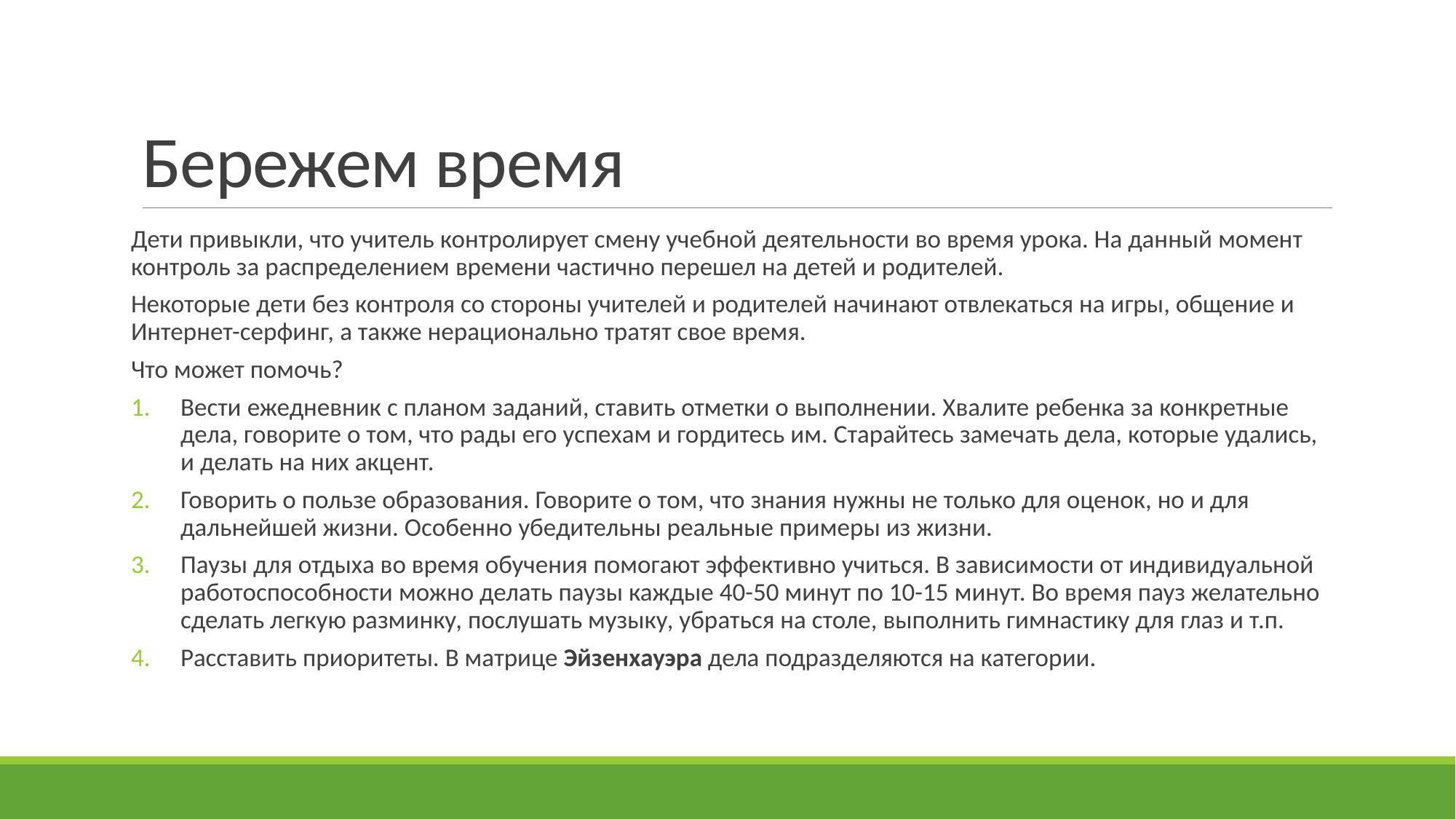

# Бережем время
Дети привыкли, что учитель контролирует смену учебной деятельности во время урока. На данный момент контроль за распределением времени частично перешел на детей и родителей.
Некоторые дети без контроля со стороны учителей и родителей начинают отвлекаться на игры, общение и Интернет-серфинг, а также нерационально тратят свое время.
Что может помочь?
Вести ежедневник с планом заданий, ставить отметки о выполнении. Хвалите ребенка за конкретные дела, говорите о том, что рады его успехам и гордитесь им. Старайтесь замечать дела, которые удались, и делать на них акцент.
Говорить о пользе образования. Говорите о том, что знания нужны не только для оценок, но и для дальнейшей жизни. Особенно убедительны реальные примеры из жизни.
Паузы для отдыха во время обучения помогают эффективно учиться. В зависимости от индивидуальной работоспособности можно делать паузы каждые 40-50 минут по 10-15 минут. Во время пауз желательно сделать легкую разминку, послушать музыку, убраться на столе, выполнить гимнастику для глаз и т.п.
Расставить приоритеты. В матрице Эйзенхауэра дела подразделяются на категории.